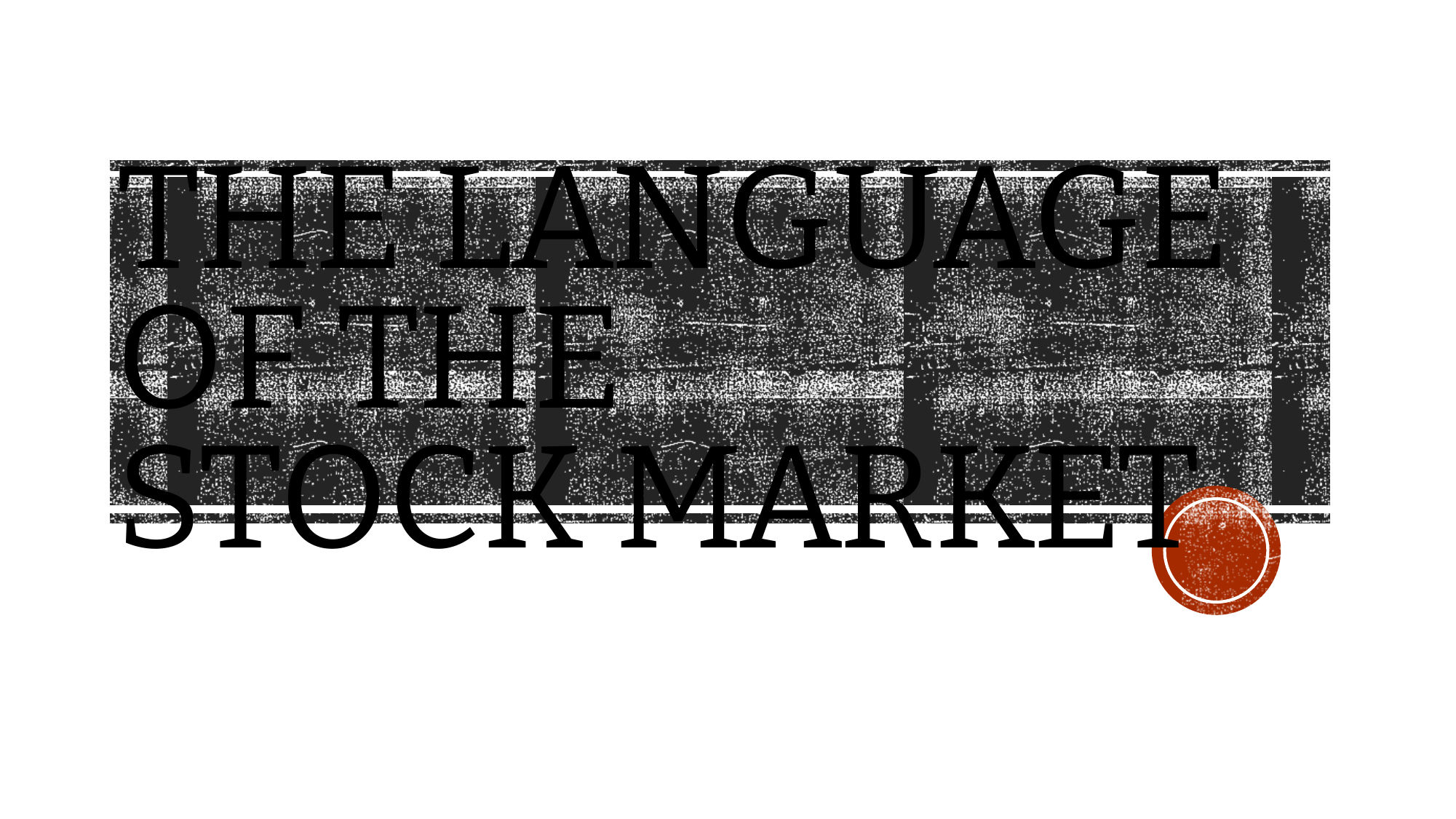

# The Language of the Stock Market